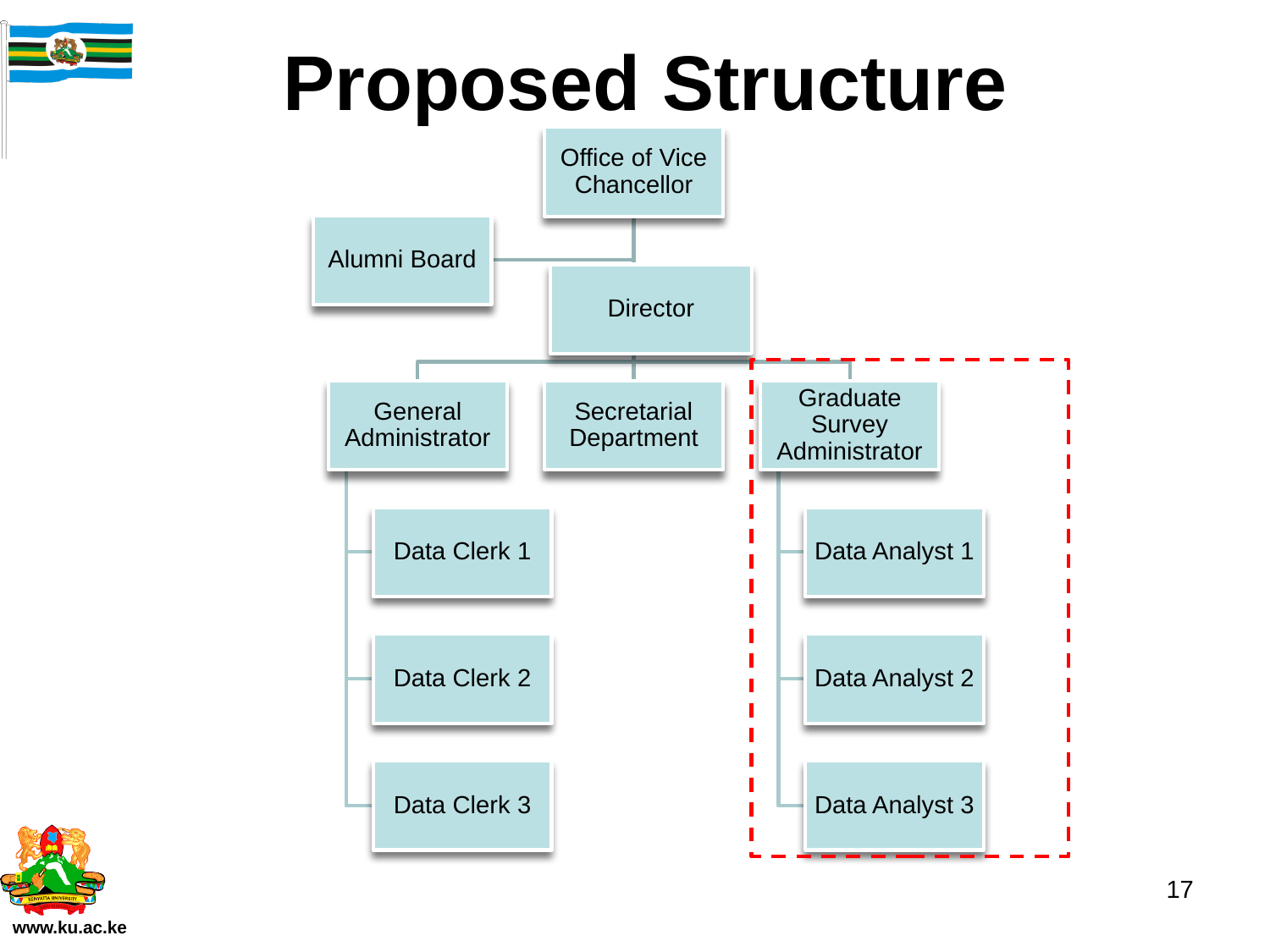

# Proposed Structure
Office of Vice Chancellor
General Administrator
Data Clerk 1
Data Clerk 2
Data Clerk 3
Secretarial Department
Graduate Survey Administrator
Data Analyst 1
Data Analyst 2
Data Analyst 3
Alumni Board
Director

17